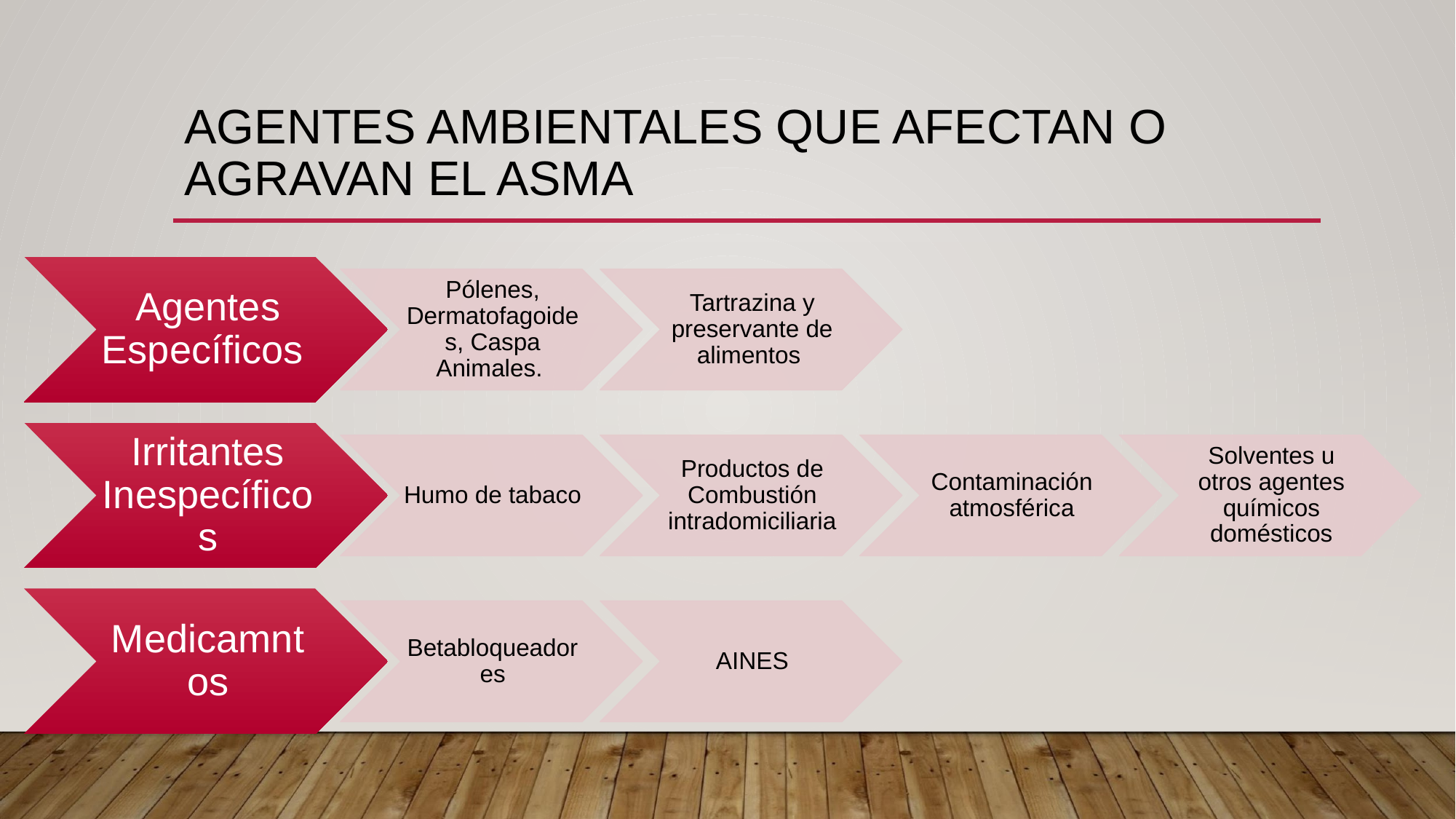

# AGENTES AMBIENTALES QUE AFECTAN O AGRAVAN EL ASMA

Agentes Específicos

Pólenes, Dermatofagoides, Caspa Animales.

Tartrazina y preservante de alimentos

Irritantes Inespecíficos

Humo de tabaco

Productos de Combustión intradomiciliaria

Contaminación atmosférica

Solventes u otros agentes químicos domésticos

Medicamntos

Betabloqueadores

AINES